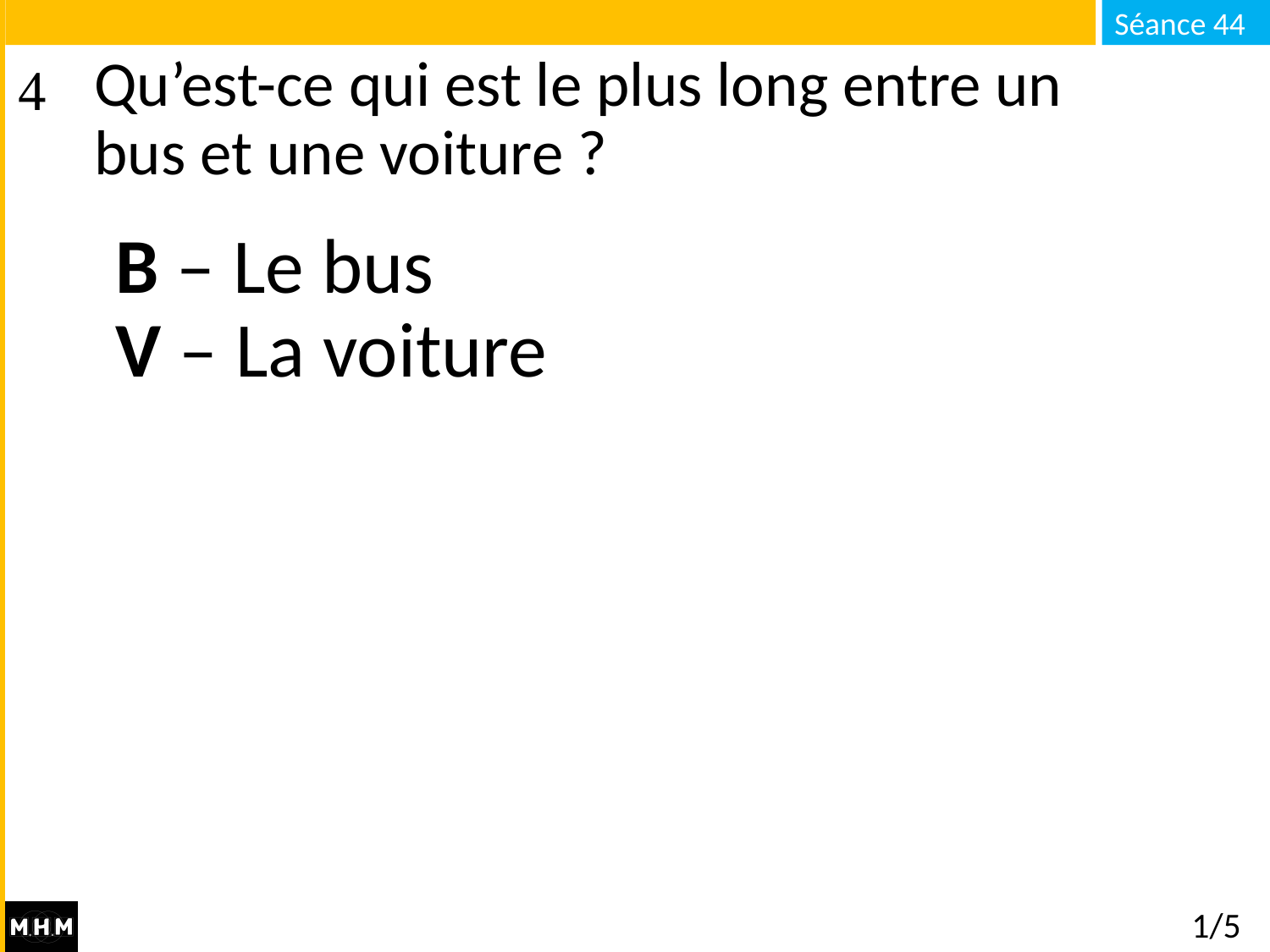

# Qu’est-ce qui est le plus long entre un bus et une voiture ?
B – Le bus
V – La voiture
1/5